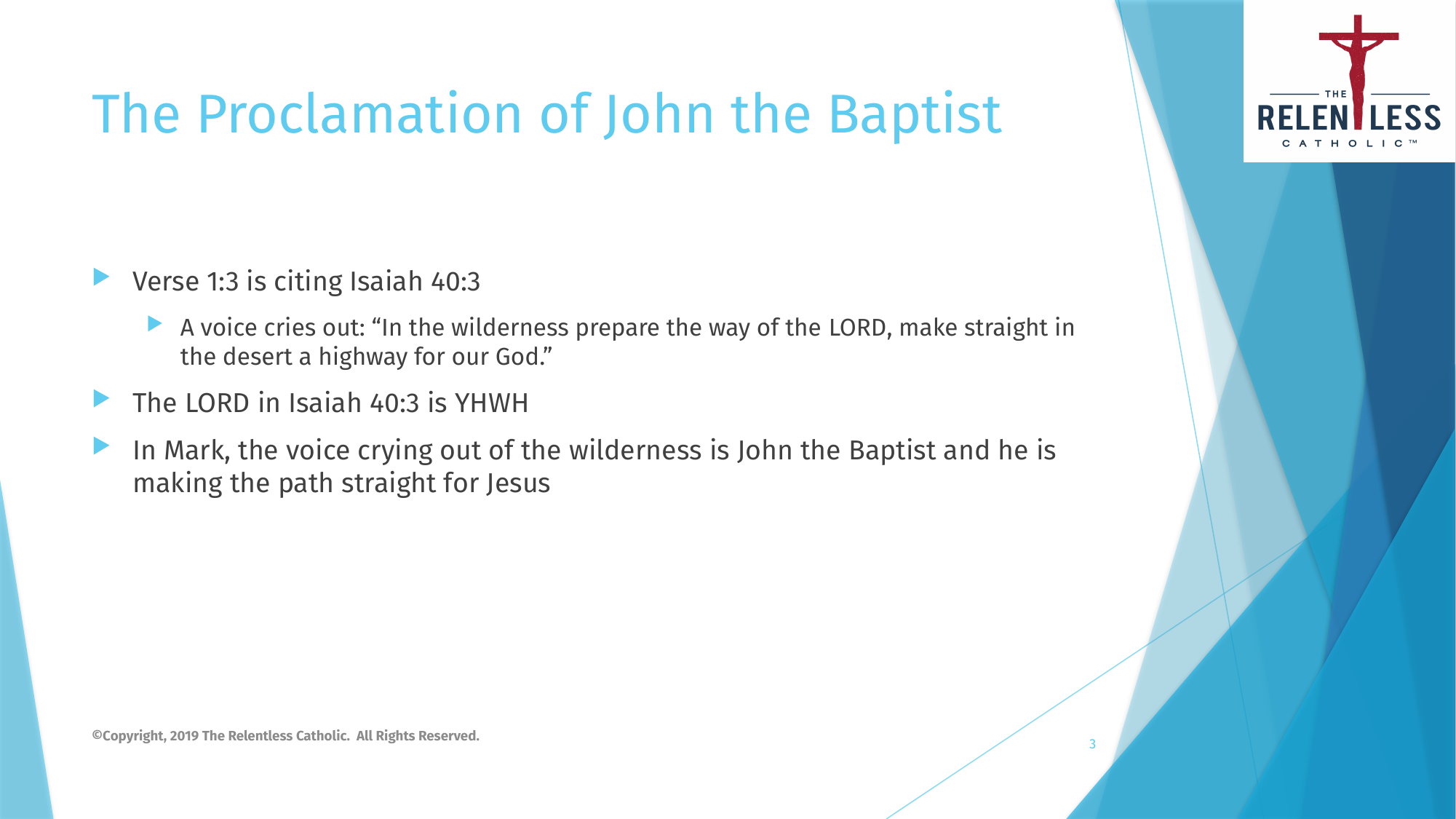

# The Proclamation of John the Baptist
Verse 1:3 is citing Isaiah 40:3
A voice cries out: “In the wilderness prepare the way of the Lord, make straight in the desert a highway for our God.”
The Lord in Isaiah 40:3 is YHWH
In Mark, the voice crying out of the wilderness is John the Baptist and he is making the path straight for Jesus
©Copyright, 2019 The Relentless Catholic.  All Rights Reserved.

3